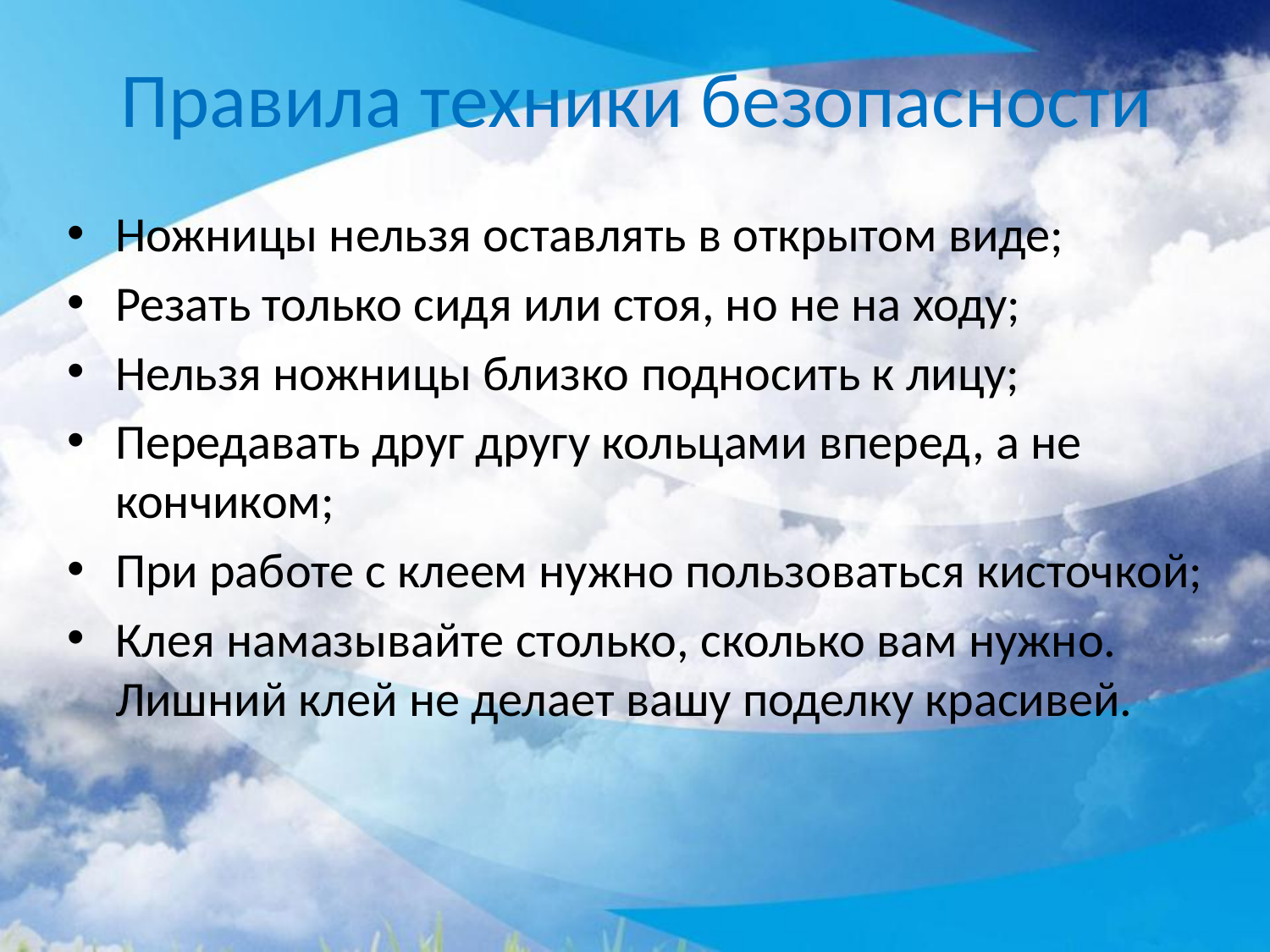

# Правила техники безопасности
Ножницы нельзя оставлять в открытом виде;
Резать только сидя или стоя, но не на ходу;
Нельзя ножницы близко подносить к лицу;
Передавать друг другу кольцами вперед, а не кончиком;
При работе с клеем нужно пользоваться кисточкой;
Клея намазывайте столько, сколько вам нужно. Лишний клей не делает вашу поделку красивей.